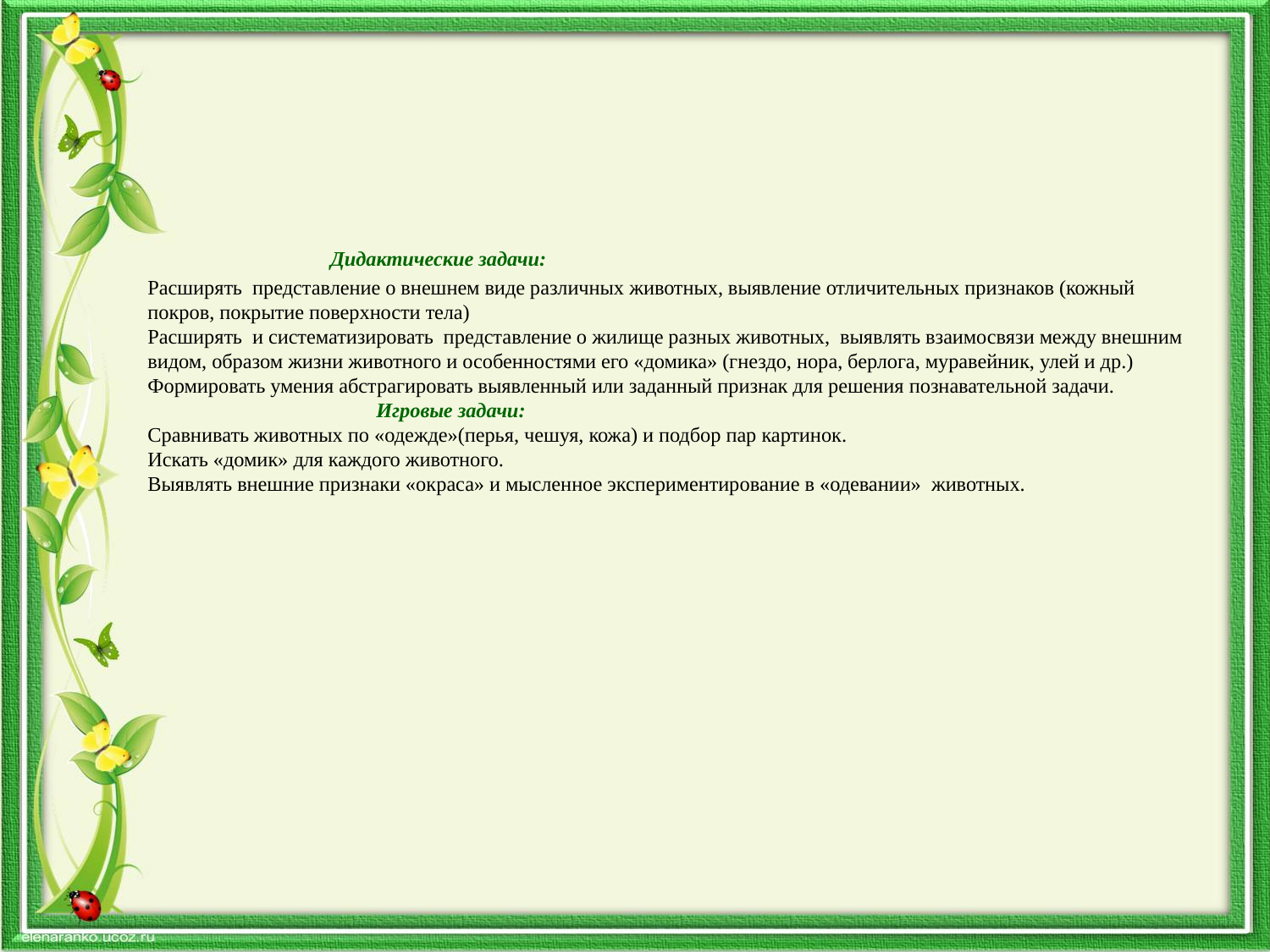

# Дидактические задачи: Расширять  представление о внешнем виде различных животных, выявление отличительных признаков (кожный покров, покрытие поверхности тела) Расширять  и систематизировать  представление о жилище разных животных,  выявлять взаимосвязи между внешним видом, образом жизни животного и особенностями его «домика» (гнездо, нора, берлога, муравейник, улей и др.) Формировать умения абстрагировать выявленный или заданный признак для решения познавательной задачи. Игровые задачи: Сравнивать животных по «одежде»(перья, чешуя, кожа) и подбор пар картинок. Искать «домик» для каждого животного. Выявлять внешние признаки «окраса» и мысленное экспериментирование в «одевании»  животных.